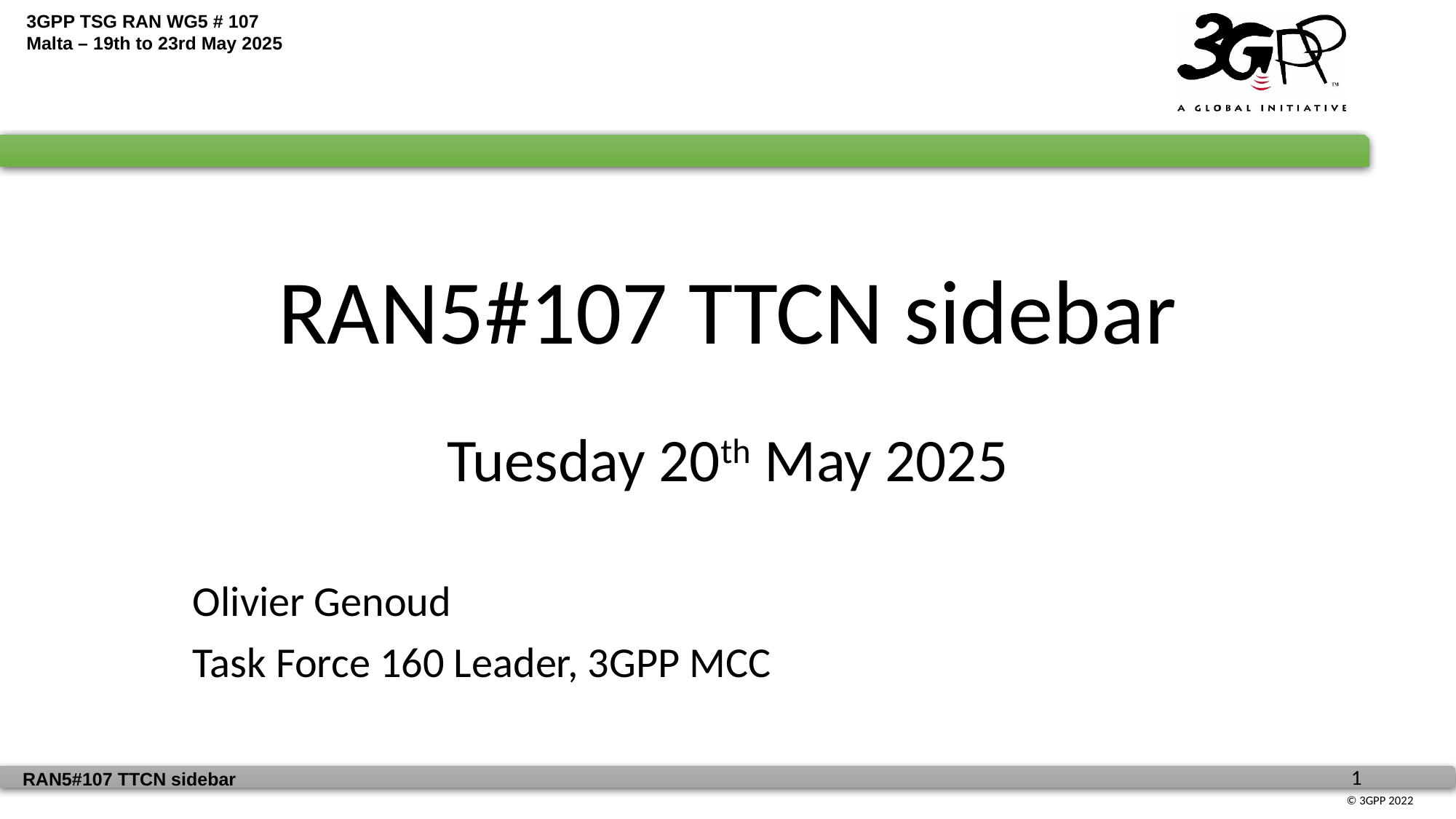

# RAN5#107 TTCN sidebar Tuesday 20th May 2025
Olivier Genoud
Task Force 160 Leader, 3GPP MCC